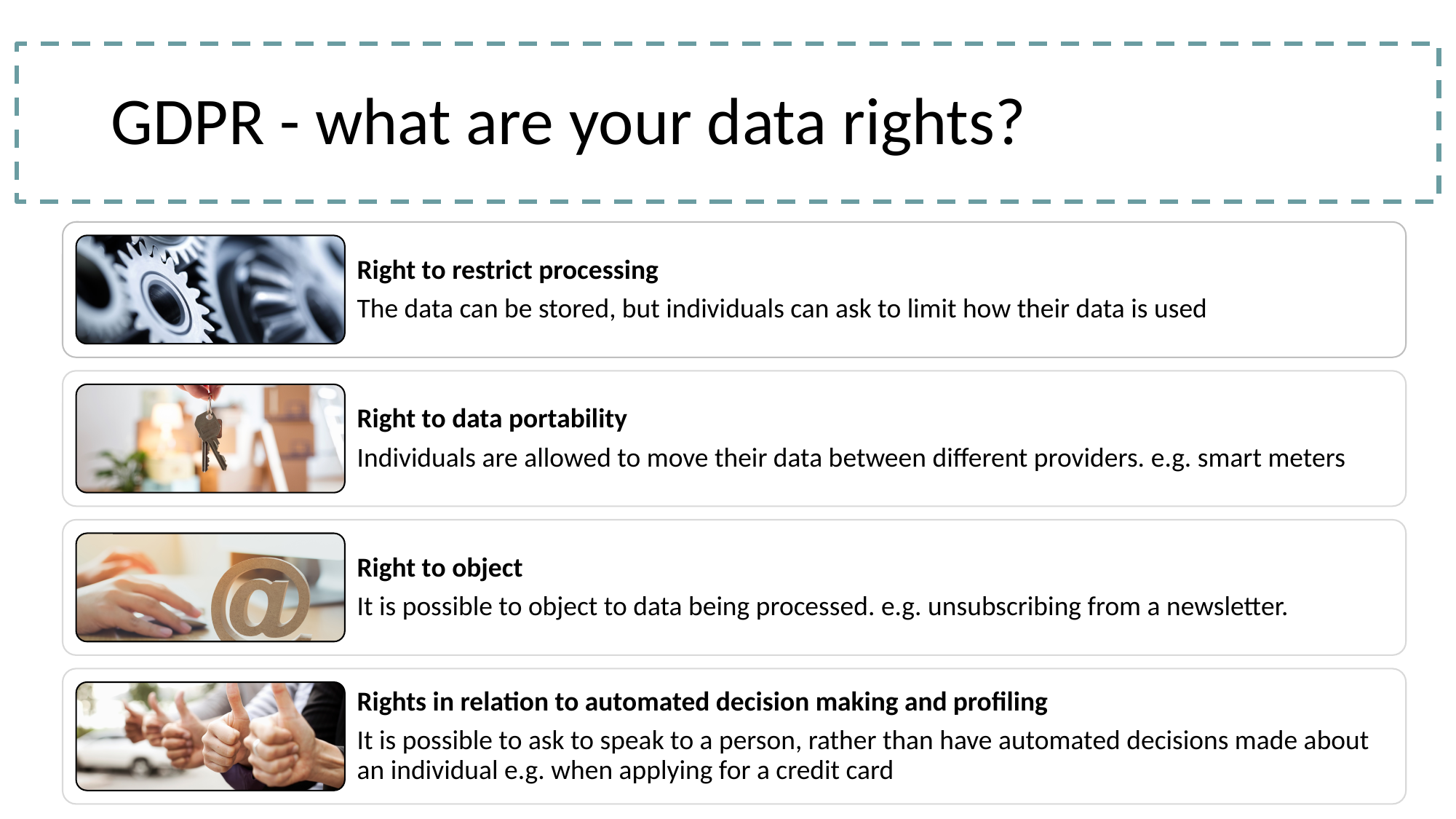

# GDPR - what are your data rights?
Right to restrict processing
The data can be stored, but individuals can ask to limit how their data is used
Right to data portability
Individuals are allowed to move their data between different providers. e.g. smart meters
Right to object
It is possible to object to data being processed. e.g. unsubscribing from a newsletter.
Rights in relation to automated decision making and profiling
It is possible to ask to speak to a person, rather than have automated decisions made about an individual e.g. when applying for a credit card